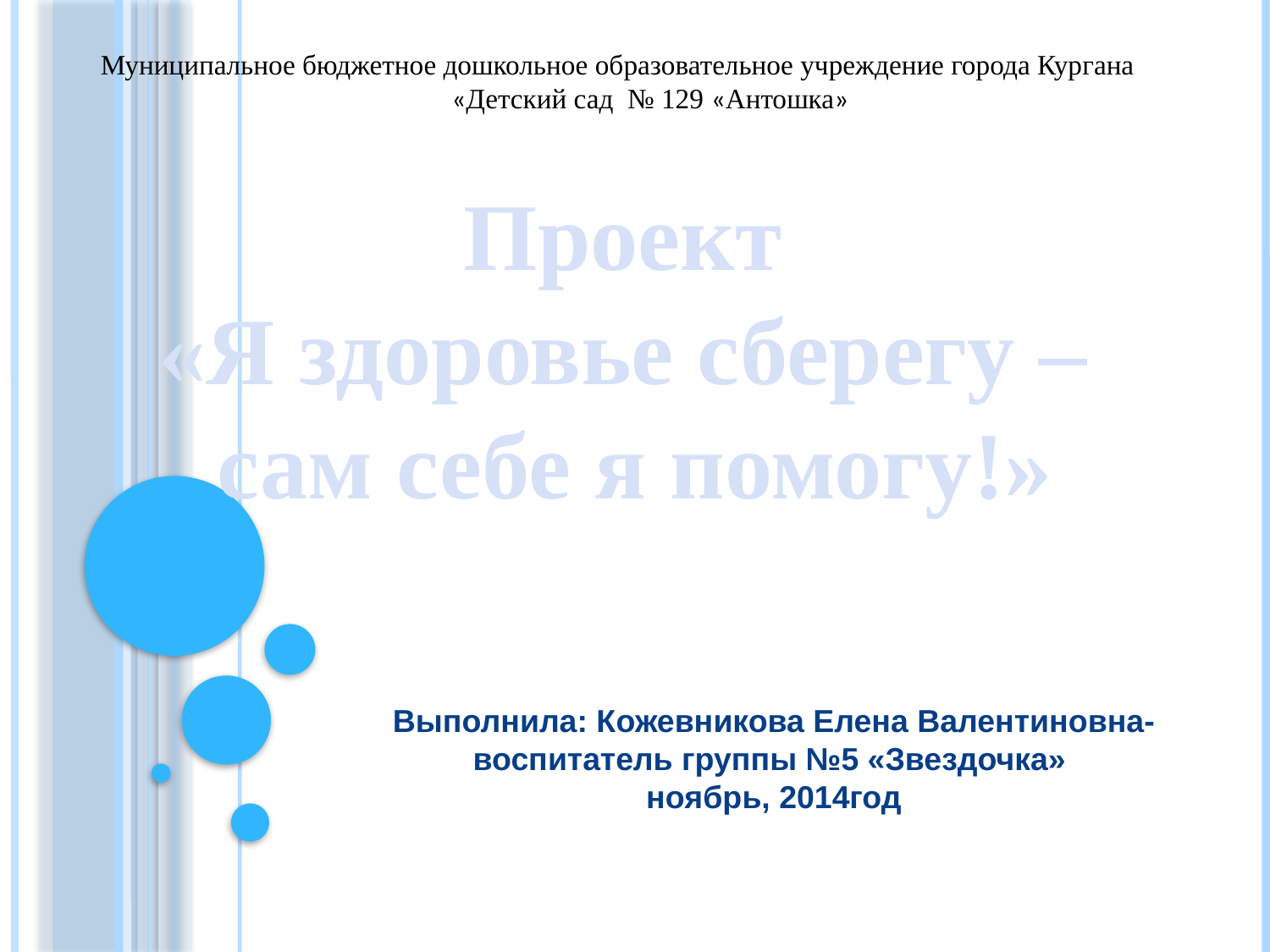

Муниципальное бюджетное дошкольное образовательное учреждение города Кургана
«Детский сад  № 129 «Антошка»
Проект
«Я здоровье сберегу –
сам себе я помогу!»
Выполнила: Кожевникова Елена Валентиновна- воспитатель группы №5 «Звездочка»
ноябрь, 2014год